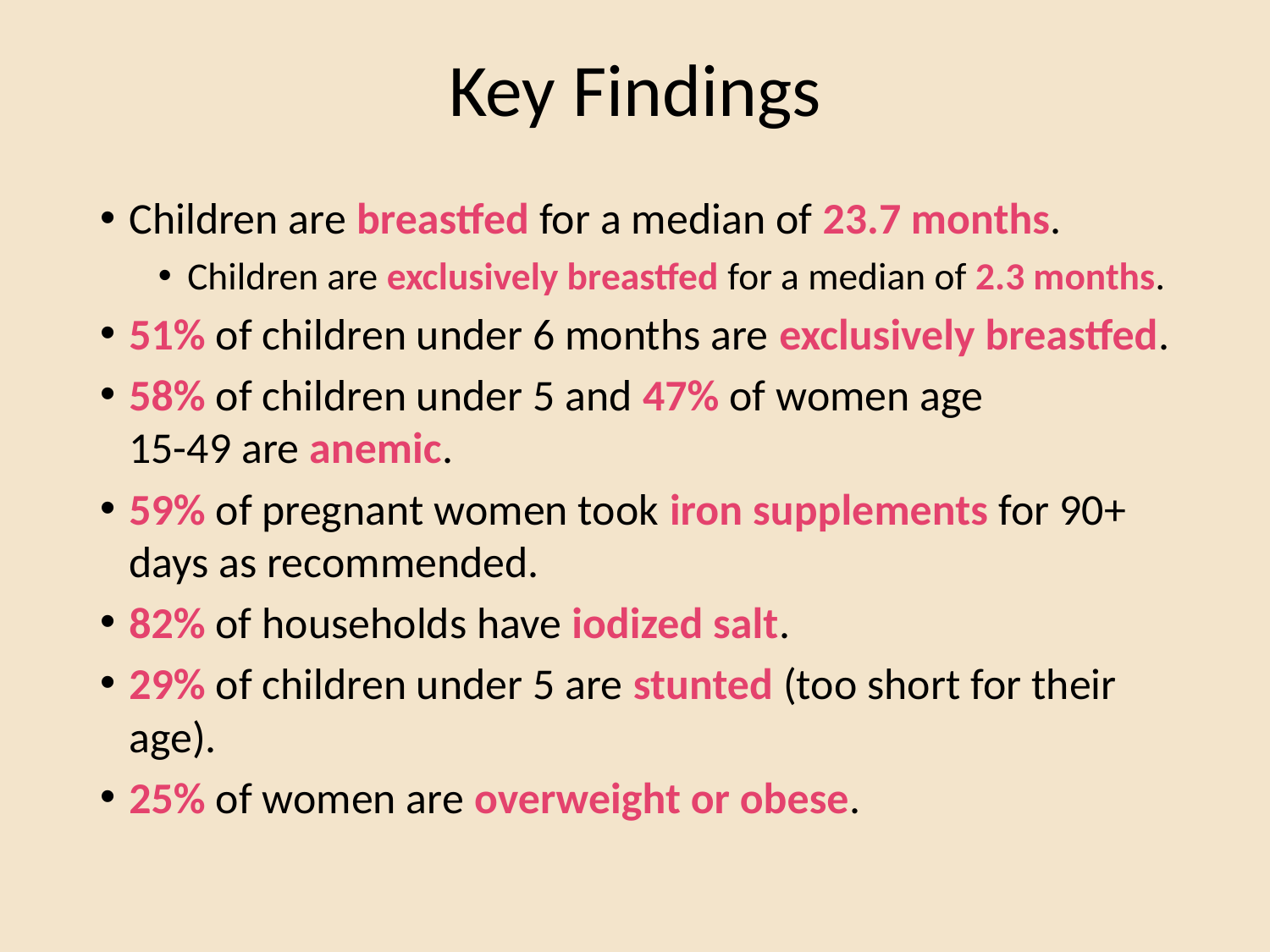

# Key Findings
Children are breastfed for a median of 23.7 months.
Children are exclusively breastfed for a median of 2.3 months.
51% of children under 6 months are exclusively breastfed.
58% of children under 5 and 47% of women age
15-49 are anemic.
59% of pregnant women took iron supplements for 90+ days as recommended.
82% of households have iodized salt.
29% of children under 5 are stunted (too short for their age).
25% of women are overweight or obese.